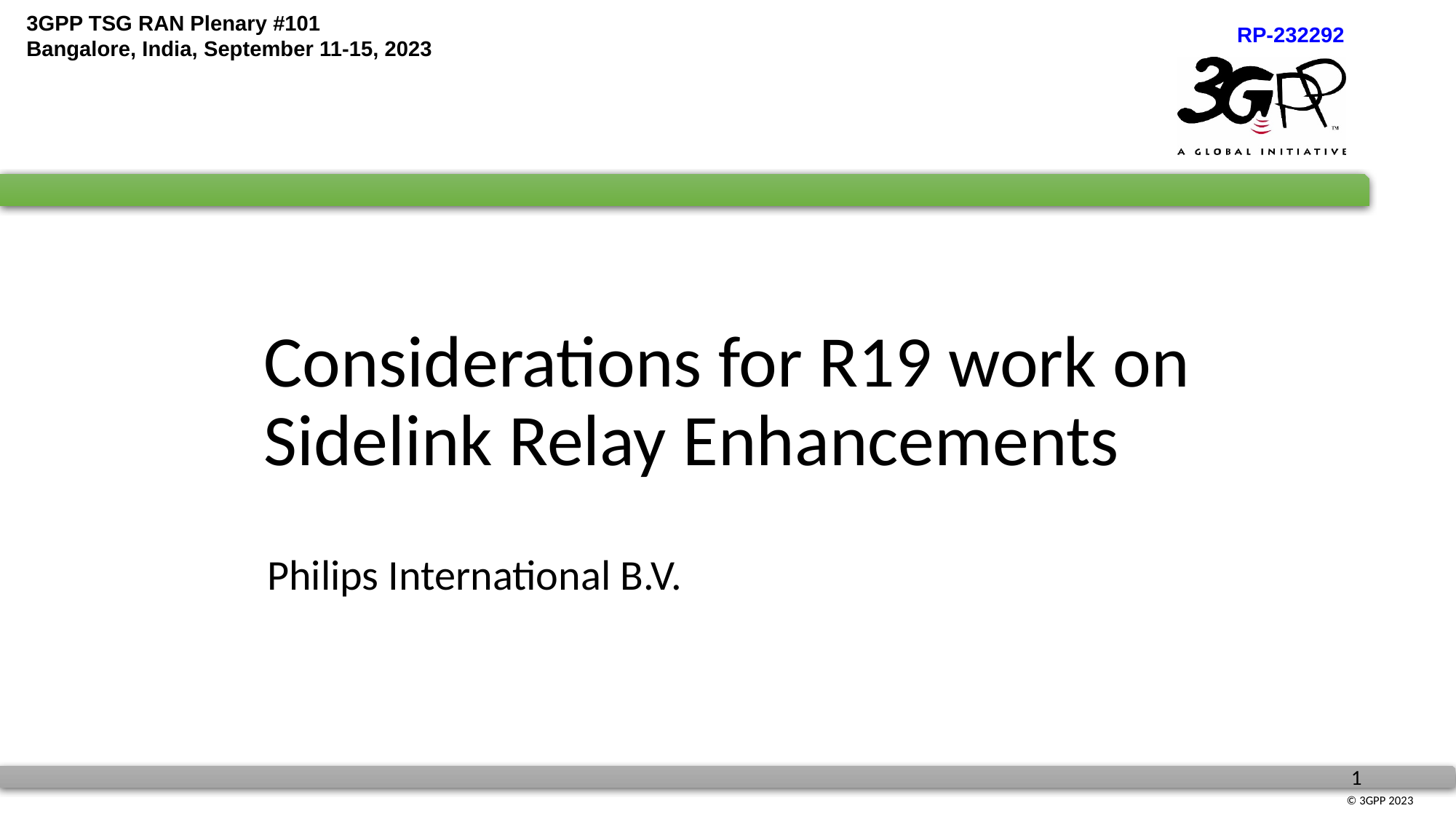

# Considerations for R19 work on Sidelink Relay Enhancements
Philips International B.V.